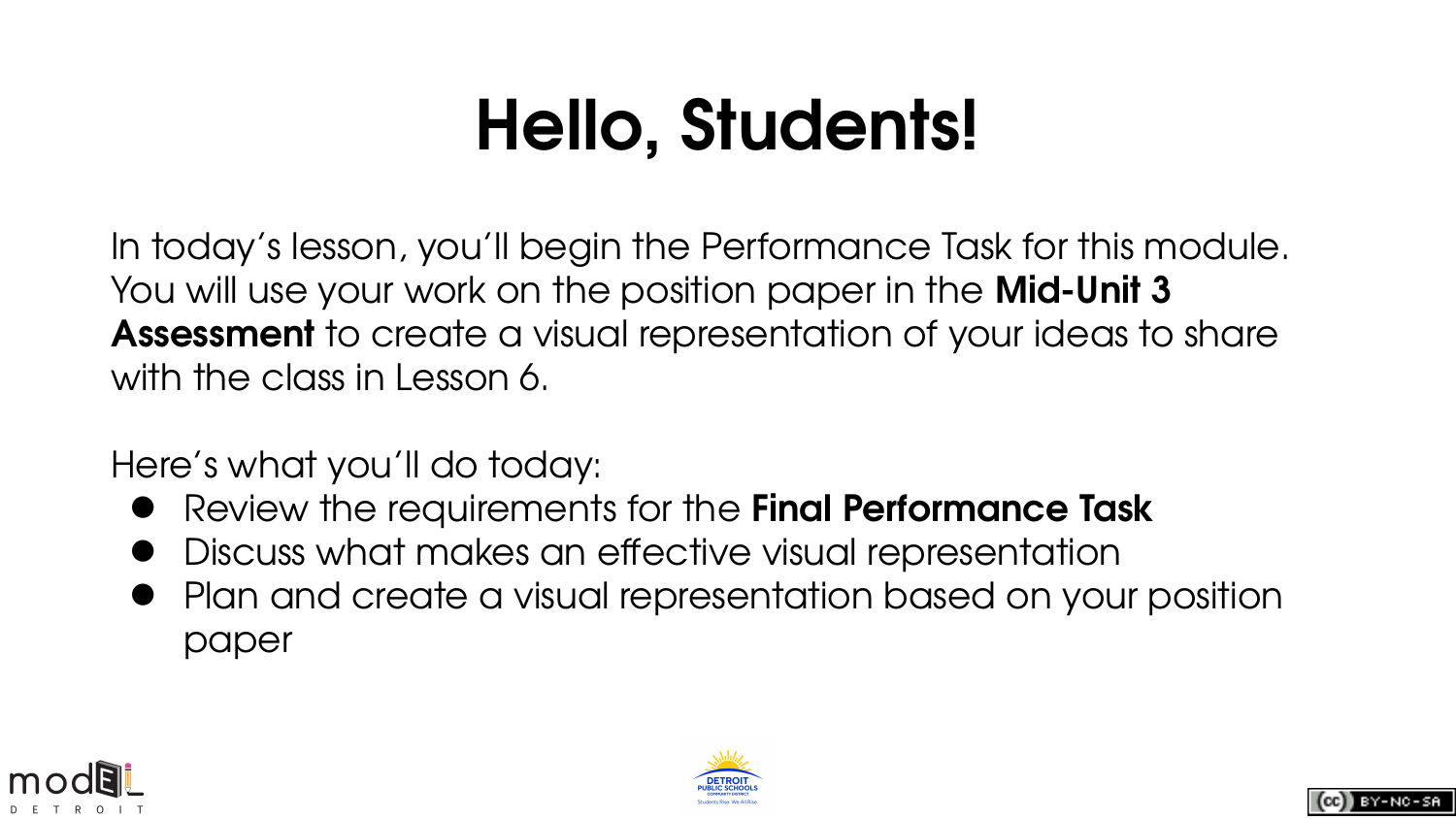

# Hello, Students!
In today’s lesson, you’ll begin the Performance Task for this module. You will use your work on the position paper in the Mid-Unit 3 Assessment to create a visual representation of your ideas to share with the class in Lesson 6.

Here’s what you’ll do today:
Review the requirements for the Final Performance Task
Discuss what makes an effective visual representation
Plan and create a visual representation based on your position paper